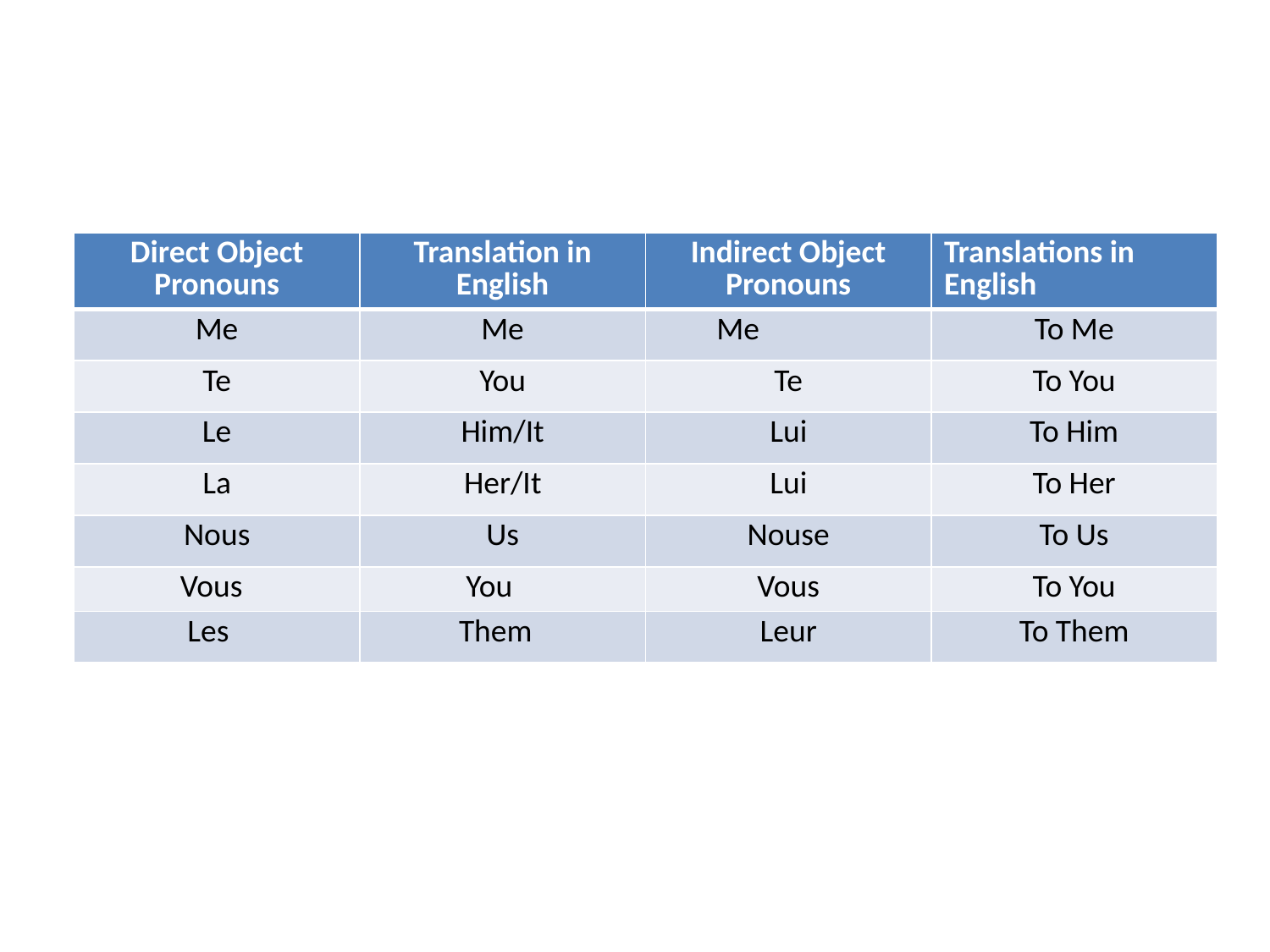

#
| Direct Object Pronouns | Translation in English | Indirect Object Pronouns | Translations in English |
| --- | --- | --- | --- |
| Me | Me | Me | To Me |
| Te | You | Te | To You |
| Le | Him/It | Lui | To Him |
| La | Her/It | Lui | To Her |
| Nous | Us | Nouse | To Us |
| Vous | You | Vous | To You |
| Les | Them | Leur | To Them |